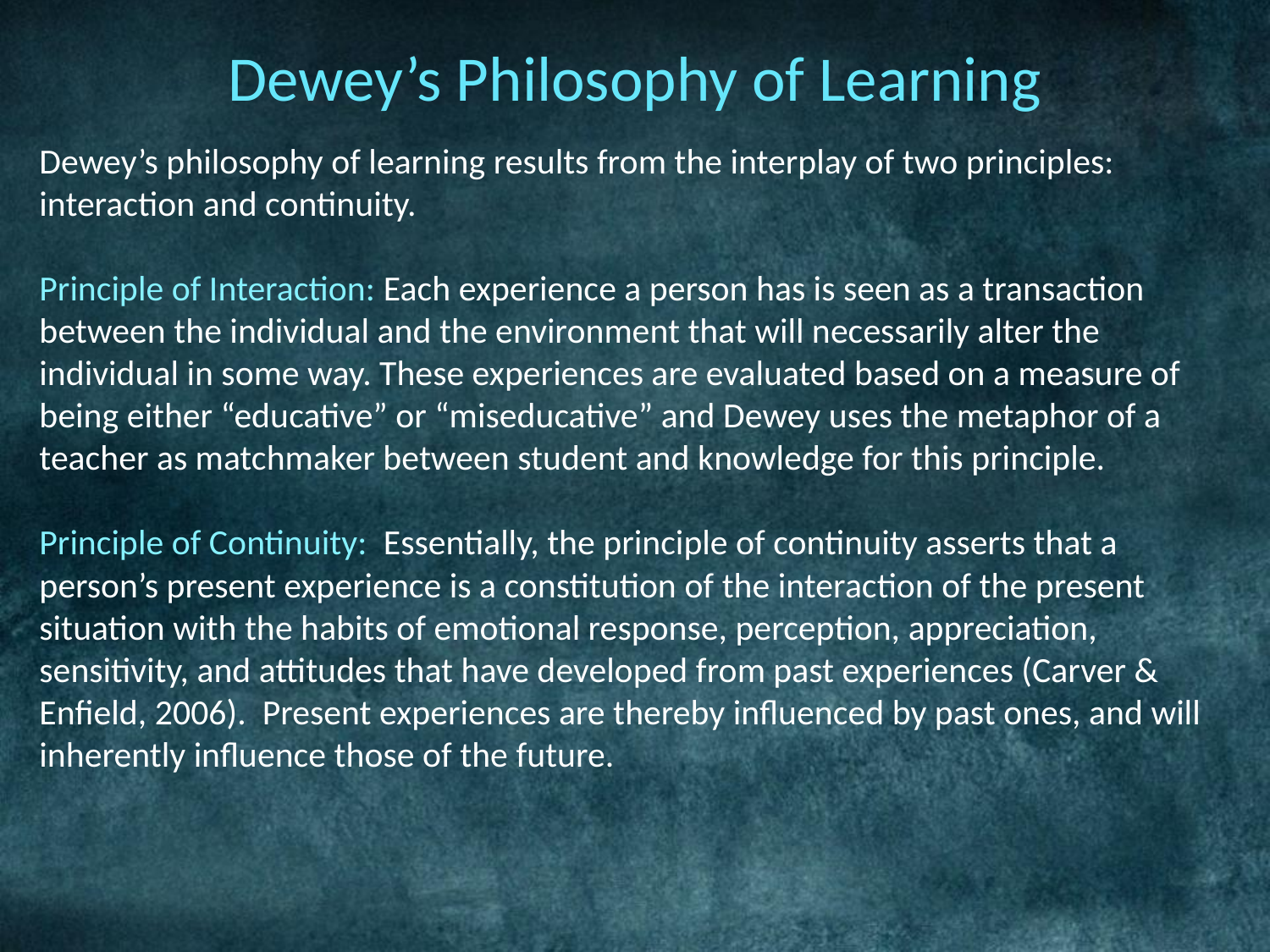

Dewey’s Philosophy of Learning
Dewey’s philosophy of learning results from the interplay of two principles: interaction and continuity.

Principle of Interaction: Each experience a person has is seen as a transaction between the individual and the environment that will necessarily alter the individual in some way. These experiences are evaluated based on a measure of being either “educative” or “miseducative” and Dewey uses the metaphor of a teacher as matchmaker between student and knowledge for this principle.

Principle of Continuity:  Essentially, the principle of continuity asserts that a person’s present experience is a constitution of the interaction of the present situation with the habits of emotional response, perception, appreciation, sensitivity, and attitudes that have developed from past experiences (Carver & Enfield, 2006).  Present experiences are thereby influenced by past ones, and will inherently influence those of the future.